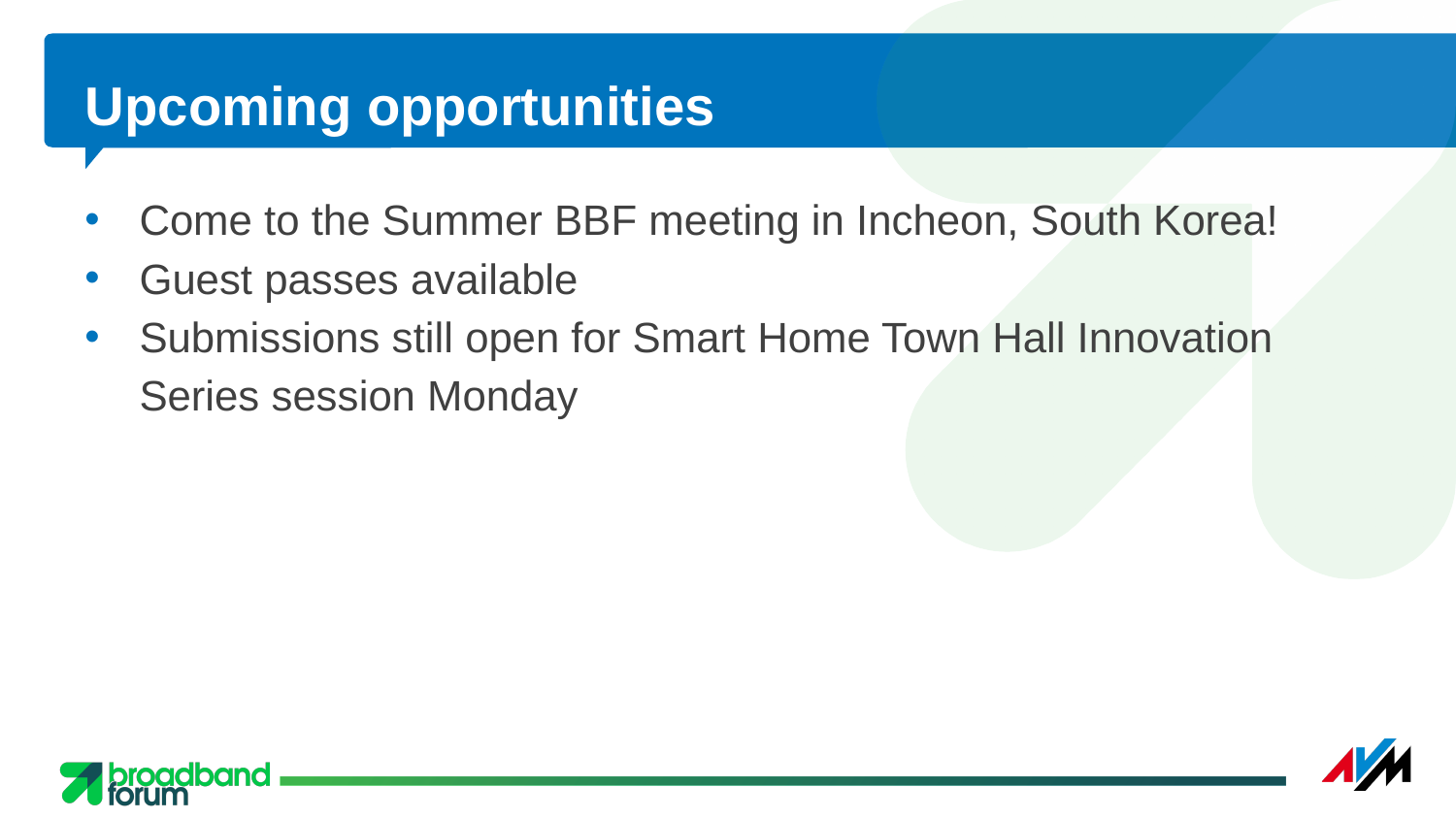

# Upcoming opportunities
Come to the Summer BBF meeting in Incheon, South Korea!
Guest passes available
Submissions still open for Smart Home Town Hall Innovation Series session Monday